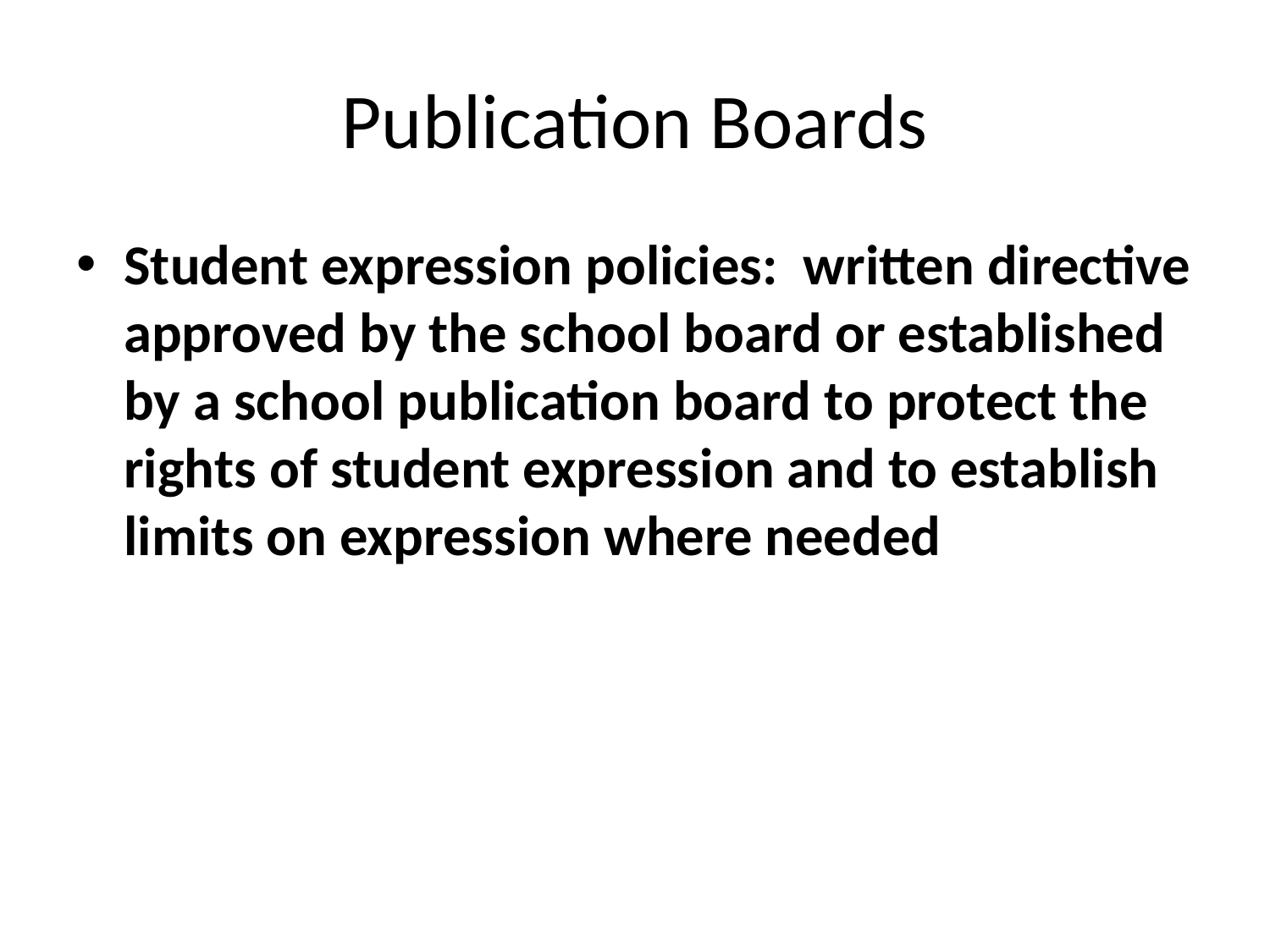

# Publication Boards
Student expression policies:  written directive approved by the school board or established by a school publication board to protect the rights of student expression and to establish limits on expression where needed